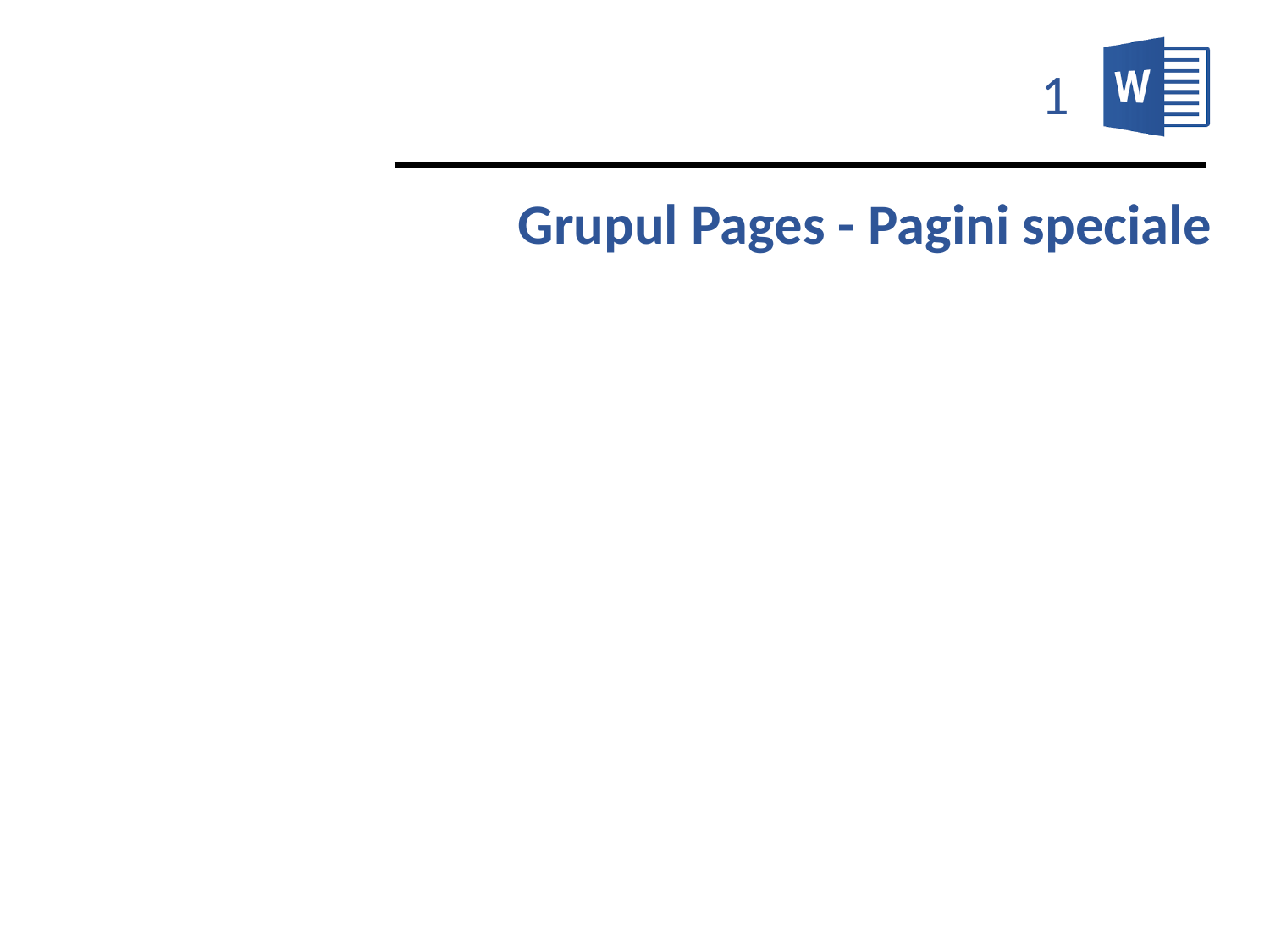

# 1
Grupul Pages - Pagini speciale